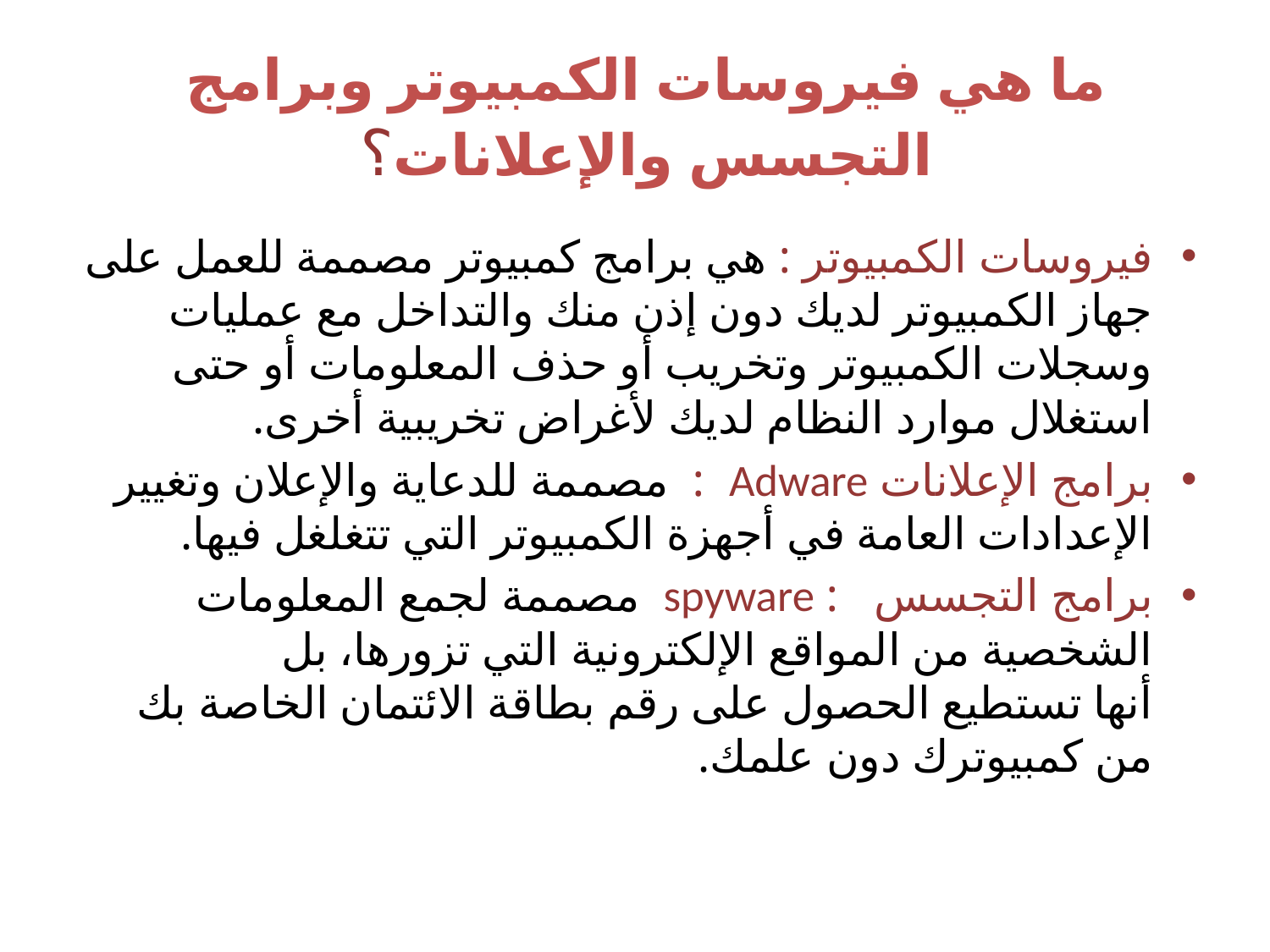

# ما هي فيروسات الكمبيوتر وبرامج التجسس والإعلانات؟
فيروسات الكمبيوتر : هي برامج كمبيوتر مصممة للعمل على جهاز الكمبيوتر لديك دون إذن منك والتداخل مع عمليات وسجلات الكمبيوتر وتخريب أو حذف المعلومات أو حتى استغلال موارد النظام لديك لأغراض تخريبية أخرى.
برامج الإعلانات Adware  :  مصممة للدعاية والإعلان وتغيير الإعدادات العامة في أجهزة الكمبيوتر التي تتغلغل فيها.
برامج التجسس   : spyware  مصممة لجمع المعلومات الشخصية من المواقع الإلكترونية التي تزورها، بل أنها تستطيع الحصول على رقم بطاقة الائتمان الخاصة بك من كمبيوترك دون علمك.